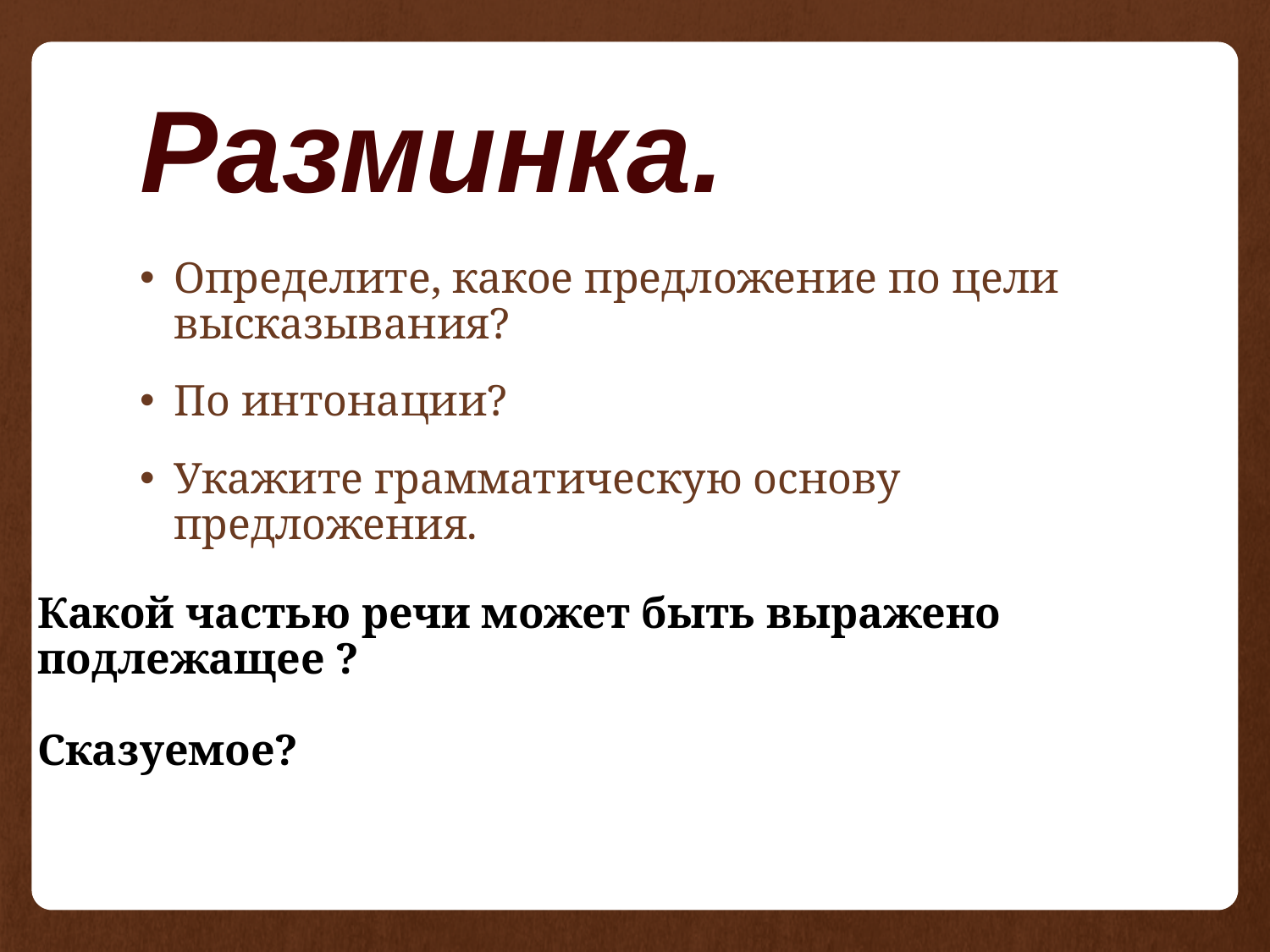

# Разминка.
Определите, какое предложение по цели высказывания?
По интонации?
Укажите грамматическую основу предложения.
Какой частью речи может быть выражено подлежащее ?

Сказуемое?